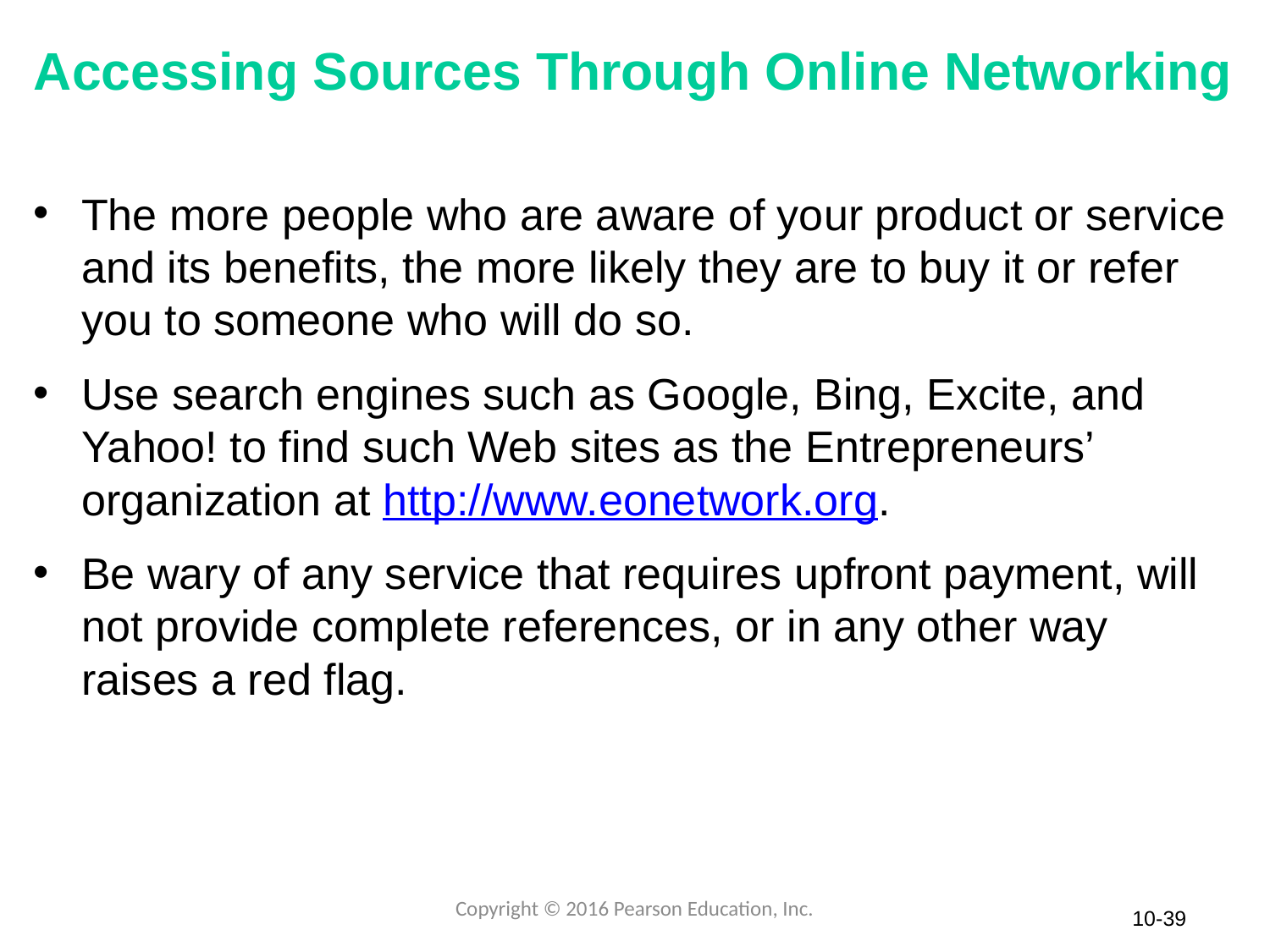

# Accessing Sources Through Online Networking
The more people who are aware of your product or service and its benefits, the more likely they are to buy it or refer you to someone who will do so.

Use search engines such as Google, Bing, Excite, and Yahoo! to find such Web sites as the Entrepreneurs’ organization at http://www.eonetwork.org.

Be wary of any service that requires upfront payment, will not provide complete references, or in any other way raises a red flag.
Copyright © 2016 Pearson Education, Inc.